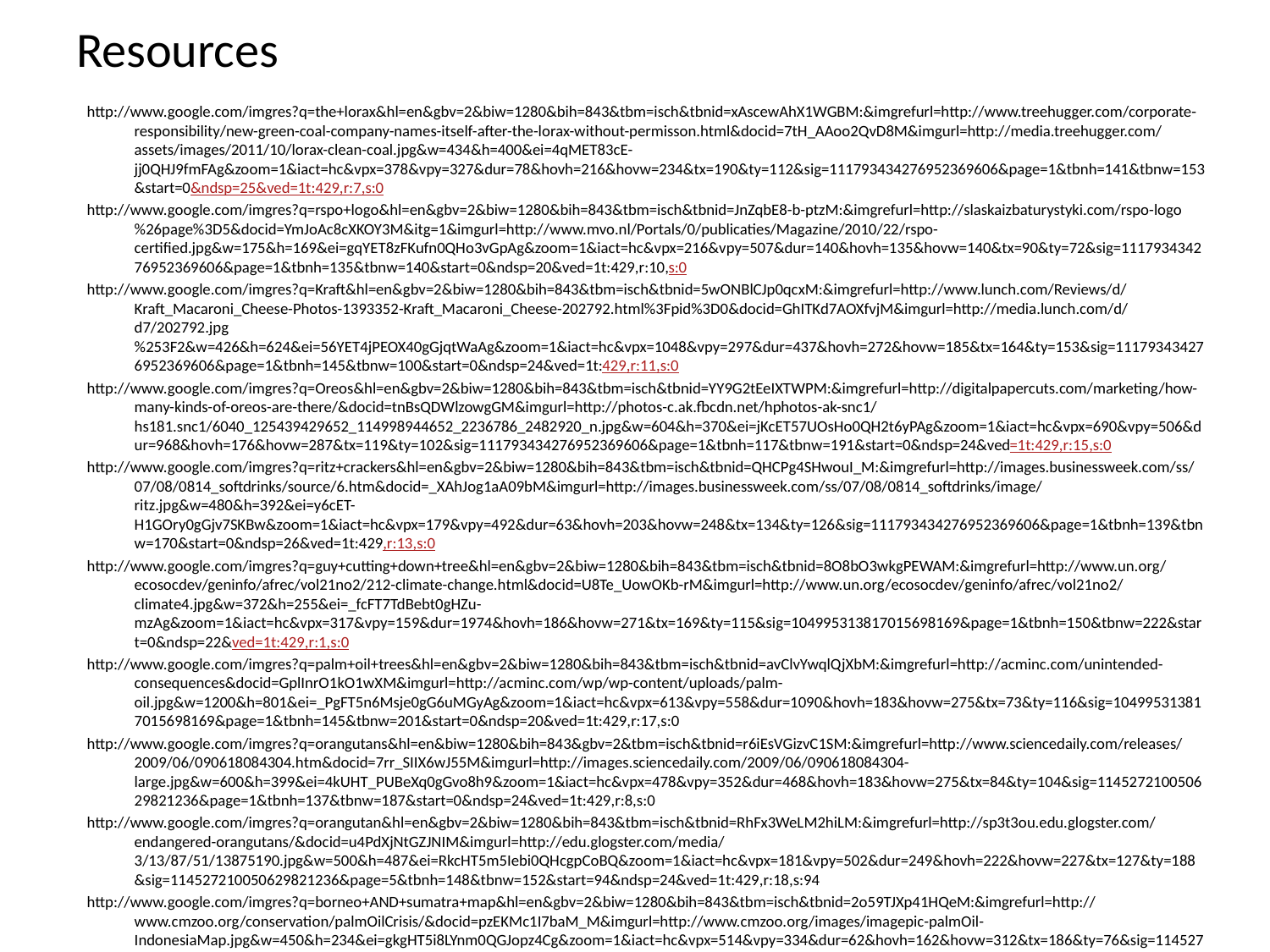

# Resources
http://www.google.com/imgres?q=the+lorax&hl=en&gbv=2&biw=1280&bih=843&tbm=isch&tbnid=xAscewAhX1WGBM:&imgrefurl=http://www.treehugger.com/corporate-responsibility/new-green-coal-company-names-itself-after-the-lorax-without-permisson.html&docid=7tH_AAoo2QvD8M&imgurl=http://media.treehugger.com/assets/images/2011/10/lorax-clean-coal.jpg&w=434&h=400&ei=4qMET83cE-jj0QHJ9fmFAg&zoom=1&iact=hc&vpx=378&vpy=327&dur=78&hovh=216&hovw=234&tx=190&ty=112&sig=111793434276952369606&page=1&tbnh=141&tbnw=153&start=0&ndsp=25&ved=1t:429,r:7,s:0
http://www.google.com/imgres?q=rspo+logo&hl=en&gbv=2&biw=1280&bih=843&tbm=isch&tbnid=JnZqbE8-b-ptzM:&imgrefurl=http://slaskaizbaturystyki.com/rspo-logo%26page%3D5&docid=YmJoAc8cXKOY3M&itg=1&imgurl=http://www.mvo.nl/Portals/0/publicaties/Magazine/2010/22/rspo-certified.jpg&w=175&h=169&ei=gqYET8zFKufn0QHo3vGpAg&zoom=1&iact=hc&vpx=216&vpy=507&dur=140&hovh=135&hovw=140&tx=90&ty=72&sig=111793434276952369606&page=1&tbnh=135&tbnw=140&start=0&ndsp=20&ved=1t:429,r:10,s:0
http://www.google.com/imgres?q=Kraft&hl=en&gbv=2&biw=1280&bih=843&tbm=isch&tbnid=5wONBlCJp0qcxM:&imgrefurl=http://www.lunch.com/Reviews/d/Kraft_Macaroni_Cheese-Photos-1393352-Kraft_Macaroni_Cheese-202792.html%3Fpid%3D0&docid=GhITKd7AOXfvjM&imgurl=http://media.lunch.com/d/d7/202792.jpg%253F2&w=426&h=624&ei=56YET4jPEOX40gGjqtWaAg&zoom=1&iact=hc&vpx=1048&vpy=297&dur=437&hovh=272&hovw=185&tx=164&ty=153&sig=111793434276952369606&page=1&tbnh=145&tbnw=100&start=0&ndsp=24&ved=1t:429,r:11,s:0
http://www.google.com/imgres?q=Oreos&hl=en&gbv=2&biw=1280&bih=843&tbm=isch&tbnid=YY9G2tEeIXTWPM:&imgrefurl=http://digitalpapercuts.com/marketing/how-many-kinds-of-oreos-are-there/&docid=tnBsQDWlzowgGM&imgurl=http://photos-c.ak.fbcdn.net/hphotos-ak-snc1/hs181.snc1/6040_125439429652_114998944652_2236786_2482920_n.jpg&w=604&h=370&ei=jKcET57UOsHo0QH2t6yPAg&zoom=1&iact=hc&vpx=690&vpy=506&dur=968&hovh=176&hovw=287&tx=119&ty=102&sig=111793434276952369606&page=1&tbnh=117&tbnw=191&start=0&ndsp=24&ved=1t:429,r:15,s:0
http://www.google.com/imgres?q=ritz+crackers&hl=en&gbv=2&biw=1280&bih=843&tbm=isch&tbnid=QHCPg4SHwouI_M:&imgrefurl=http://images.businessweek.com/ss/07/08/0814_softdrinks/source/6.htm&docid=_XAhJog1aA09bM&imgurl=http://images.businessweek.com/ss/07/08/0814_softdrinks/image/ritz.jpg&w=480&h=392&ei=y6cET-H1GOry0gGjv7SKBw&zoom=1&iact=hc&vpx=179&vpy=492&dur=63&hovh=203&hovw=248&tx=134&ty=126&sig=111793434276952369606&page=1&tbnh=139&tbnw=170&start=0&ndsp=26&ved=1t:429,r:13,s:0
http://www.google.com/imgres?q=guy+cutting+down+tree&hl=en&gbv=2&biw=1280&bih=843&tbm=isch&tbnid=8O8bO3wkgPEWAM:&imgrefurl=http://www.un.org/ecosocdev/geninfo/afrec/vol21no2/212-climate-change.html&docid=U8Te_UowOKb-rM&imgurl=http://www.un.org/ecosocdev/geninfo/afrec/vol21no2/climate4.jpg&w=372&h=255&ei=_fcFT7TdBebt0gHZu-mzAg&zoom=1&iact=hc&vpx=317&vpy=159&dur=1974&hovh=186&hovw=271&tx=169&ty=115&sig=104995313817015698169&page=1&tbnh=150&tbnw=222&start=0&ndsp=22&ved=1t:429,r:1,s:0
http://www.google.com/imgres?q=palm+oil+trees&hl=en&gbv=2&biw=1280&bih=843&tbm=isch&tbnid=avClvYwqlQjXbM:&imgrefurl=http://acminc.com/unintended-consequences&docid=GplInrO1kO1wXM&imgurl=http://acminc.com/wp/wp-content/uploads/palm-oil.jpg&w=1200&h=801&ei=_PgFT5n6Msje0gG6uMGyAg&zoom=1&iact=hc&vpx=613&vpy=558&dur=1090&hovh=183&hovw=275&tx=73&ty=116&sig=104995313817015698169&page=1&tbnh=145&tbnw=201&start=0&ndsp=20&ved=1t:429,r:17,s:0
http://www.google.com/imgres?q=orangutans&hl=en&biw=1280&bih=843&gbv=2&tbm=isch&tbnid=r6iEsVGizvC1SM:&imgrefurl=http://www.sciencedaily.com/releases/2009/06/090618084304.htm&docid=7rr_SIIX6wJ55M&imgurl=http://images.sciencedaily.com/2009/06/090618084304-large.jpg&w=600&h=399&ei=4kUHT_PUBeXq0gGvo8h9&zoom=1&iact=hc&vpx=478&vpy=352&dur=468&hovh=183&hovw=275&tx=84&ty=104&sig=114527210050629821236&page=1&tbnh=137&tbnw=187&start=0&ndsp=24&ved=1t:429,r:8,s:0
http://www.google.com/imgres?q=orangutan&hl=en&gbv=2&biw=1280&bih=843&tbm=isch&tbnid=RhFx3WeLM2hiLM:&imgrefurl=http://sp3t3ou.edu.glogster.com/endangered-orangutans/&docid=u4PdXjNtGZJNIM&imgurl=http://edu.glogster.com/media/3/13/87/51/13875190.jpg&w=500&h=487&ei=RkcHT5m5Iebi0QHcgpCoBQ&zoom=1&iact=hc&vpx=181&vpy=502&dur=249&hovh=222&hovw=227&tx=127&ty=188&sig=114527210050629821236&page=5&tbnh=148&tbnw=152&start=94&ndsp=24&ved=1t:429,r:18,s:94
http://www.google.com/imgres?q=borneo+AND+sumatra+map&hl=en&gbv=2&biw=1280&bih=843&tbm=isch&tbnid=2o59TJXp41HQeM:&imgrefurl=http://www.cmzoo.org/conservation/palmOilCrisis/&docid=pzEKMc1I7baM_M&imgurl=http://www.cmzoo.org/images/imagepic-palmOil-IndonesiaMap.jpg&w=450&h=234&ei=gkgHT5i8LYnm0QGJopz4Cg&zoom=1&iact=hc&vpx=514&vpy=334&dur=62&hovh=162&hovw=312&tx=186&ty=76&sig=114527210050629821236&page=1&tbnh=120&tbnw=230&start=0&ndsp=20&ved=1t:429,r:7,s:0